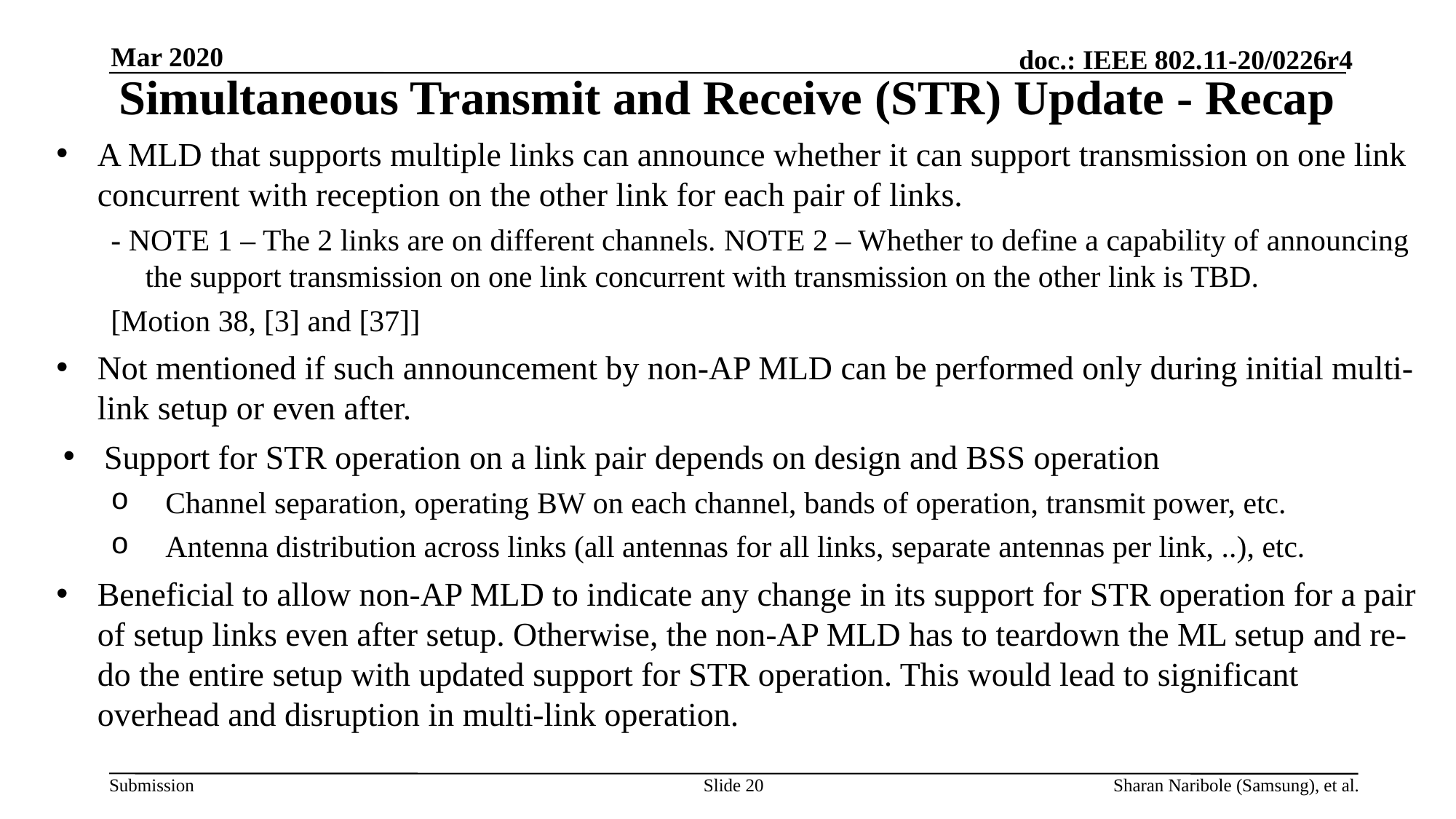

# Simultaneous Transmit and Receive (STR) Update - Recap
Mar 2020
A MLD that supports multiple links can announce whether it can support transmission on one link concurrent with reception on the other link for each pair of links.
- NOTE 1 – The 2 links are on different channels. NOTE 2 – Whether to define a capability of announcing the support transmission on one link concurrent with transmission on the other link is TBD.
[Motion 38, [3] and [37]]
Not mentioned if such announcement by non-AP MLD can be performed only during initial multi-link setup or even after.
Support for STR operation on a link pair depends on design and BSS operation
Channel separation, operating BW on each channel, bands of operation, transmit power, etc.
Antenna distribution across links (all antennas for all links, separate antennas per link, ..), etc.
Beneficial to allow non-AP MLD to indicate any change in its support for STR operation for a pair of setup links even after setup. Otherwise, the non-AP MLD has to teardown the ML setup and re-do the entire setup with updated support for STR operation. This would lead to significant overhead and disruption in multi-link operation.

Slide 20
Sharan Naribole (Samsung), et al.